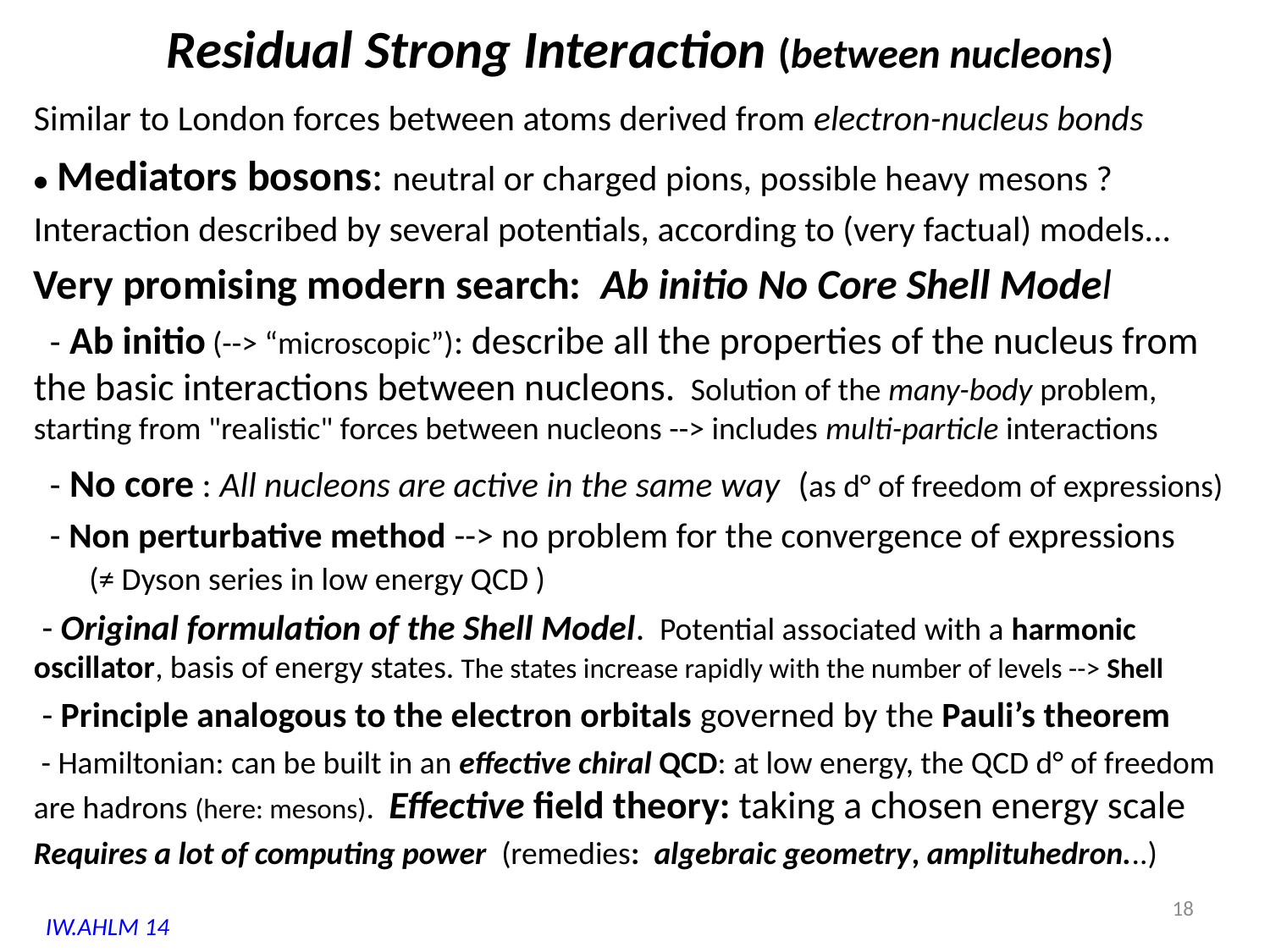

# Residual Strong Interaction (between nucleons)
Similar to London forces between atoms derived from electron-nucleus bonds
• Mediators bosons: neutral or charged pions, possible heavy mesons ?
Interaction described by several potentials, according to (very factual) models...
Very promising modern search:  Ab initio No Core Shell Model
  - Ab initio (--> “microscopic”): describe all the properties of the nucleus from the basic interactions between nucleons.  Solution of the many-body problem, starting from "realistic" forces between nucleons --> includes multi-particle interactions
  - No core : All nucleons are active in the same way  (as d° of freedom of expressions)
  - Non perturbative method --> no problem for the convergence of expressions
       (≠ Dyson series in low energy QCD )
 - Original formulation of the Shell Model.  Potential associated with a harmonic         oscillator, basis of energy states. The states increase rapidly with the number of levels --> Shell
 - Principle analogous to the electron orbitals governed by the Pauli’s theorem
 - Hamiltonian: can be built in an effective chiral QCD: at low energy, the QCD d° of freedom are hadrons (here: mesons).  Effective field theory: taking a chosen energy scale
Requires a lot of computing power  (remedies:  algebraic geometry, amplituhedron...)
18
IW.AHLM 14